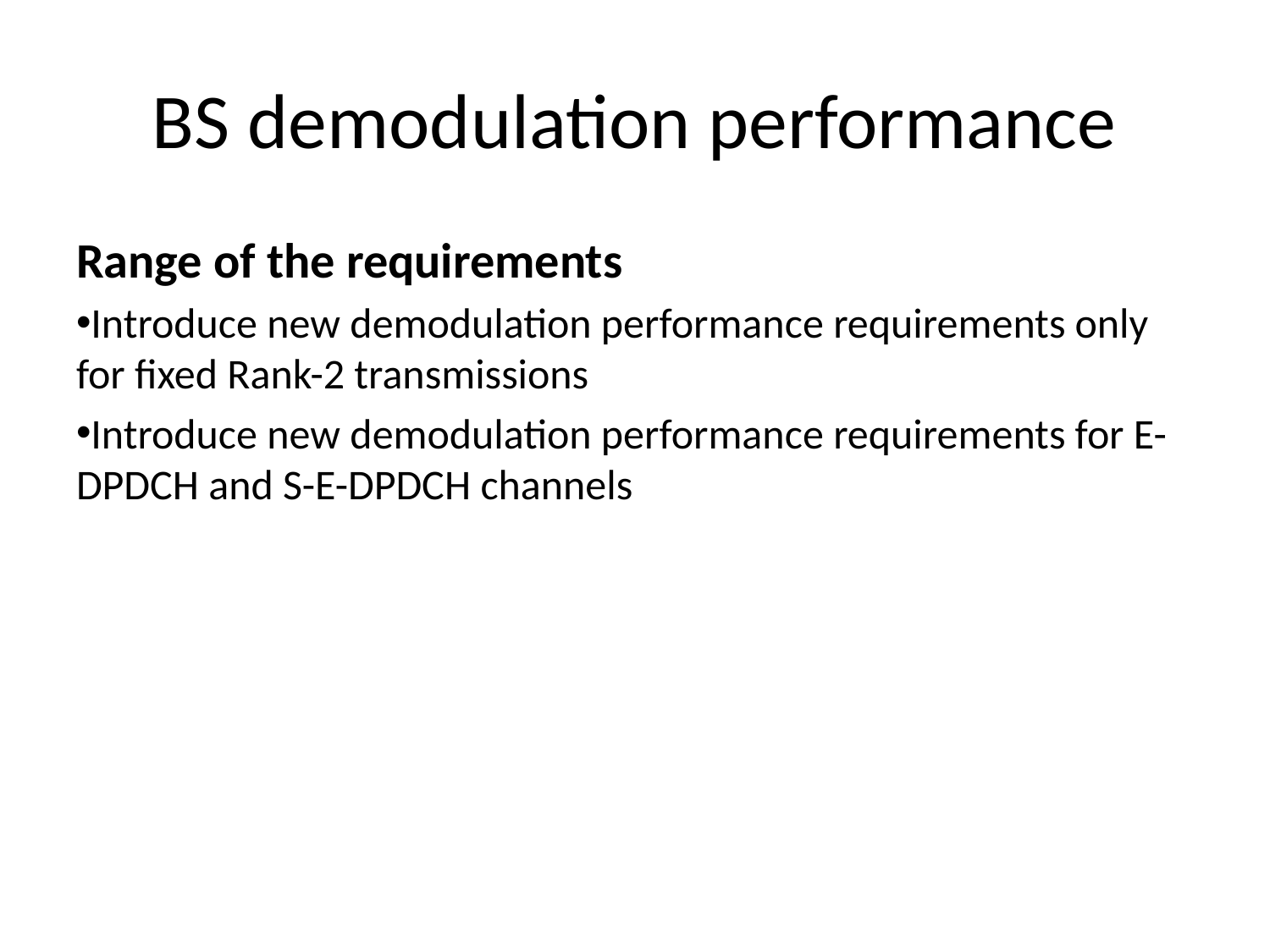

# BS demodulation performance
Range of the requirements
Introduce new demodulation performance requirements only for fixed Rank-2 transmissions
Introduce new demodulation performance requirements for E-DPDCH and S-E-DPDCH channels